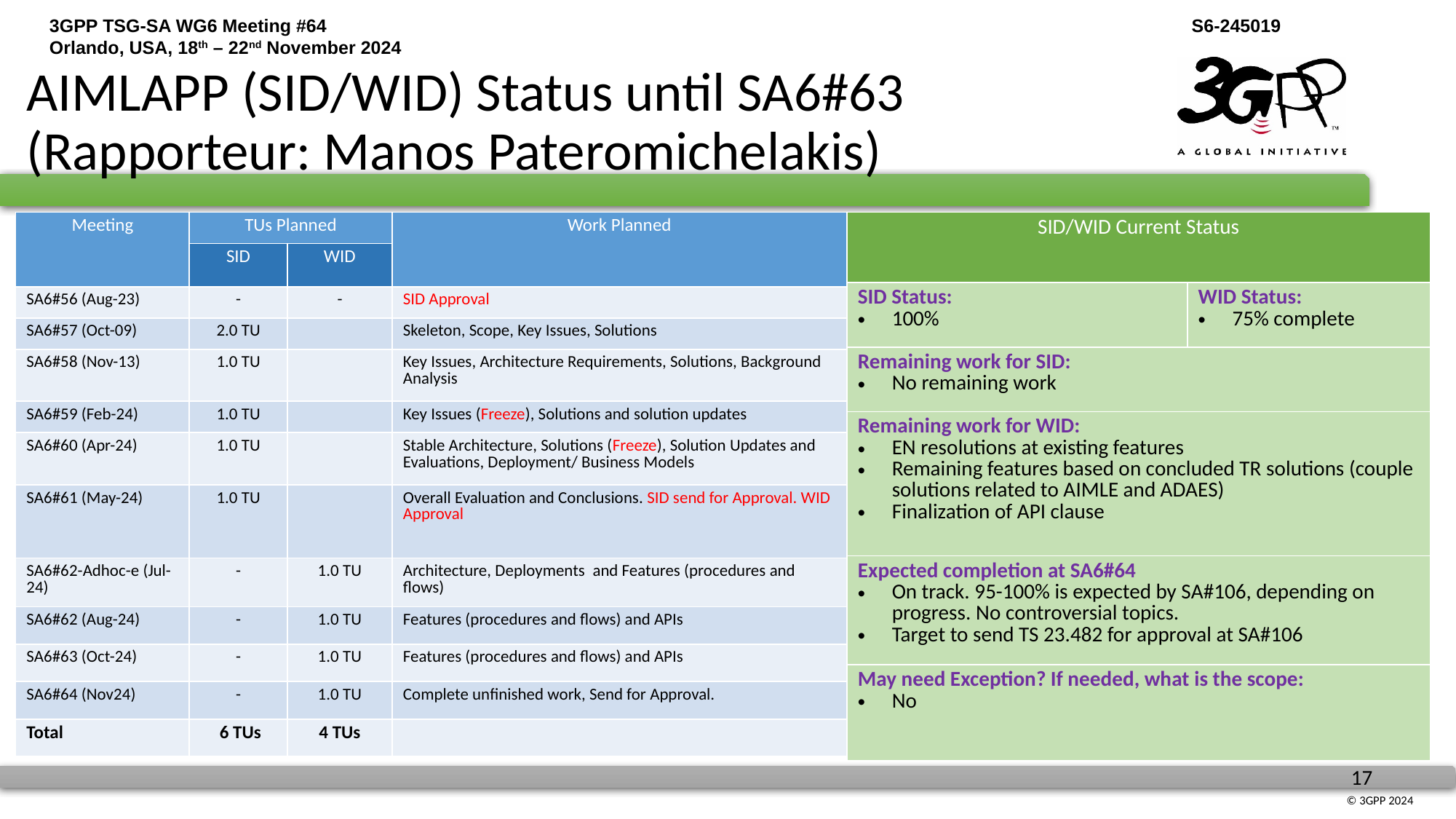

# AIMLAPP (SID/WID) Status until SA6#63 (Rapporteur: Manos Pateromichelakis)
| Meeting | TUs Planned |  | Work Planned |
| --- | --- | --- | --- |
|  | SID | WID |  |
| SA6#56 (Aug-23) | - | - | SID Approval |
| SA6#57 (Oct-09) | 2.0 TU |  | Skeleton, Scope, Key Issues, Solutions |
| SA6#58 (Nov-13) | 1.0 TU |  | Key Issues, Architecture Requirements, Solutions, Background Analysis |
| SA6#59 (Feb-24) | 1.0 TU |  | Key Issues (Freeze), Solutions and solution updates |
| SA6#60 (Apr-24) | 1.0 TU |  | Stable Architecture, Solutions (Freeze), Solution Updates and Evaluations, Deployment/ Business Models |
| SA6#61 (May-24) | 1.0 TU |  | Overall Evaluation and Conclusions. SID send for Approval. WID Approval |
| SA6#62-Adhoc-e (Jul-24) | - | 1.0 TU | Architecture, Deployments and Features (procedures and flows) |
| SA6#62 (Aug-24) | - | 1.0 TU | Features (procedures and flows) and APIs |
| SA6#63 (Oct-24) | - | 1.0 TU | Features (procedures and flows) and APIs |
| SA6#64 (Nov24) | - | 1.0 TU | Complete unfinished work, Send for Approval. |
| Total | 6 TUs | 4 TUs |  |
| SID/WID Current Status |  |
| --- | --- |
| SID Status: 100% | WID Status: 75% complete |
| Remaining work for SID: No remaining work |  |
| Remaining work for WID: EN resolutions at existing features Remaining features based on concluded TR solutions (couple solutions related to AIMLE and ADAES) Finalization of API clause |  |
| Expected completion at SA6#64 On track. 95-100% is expected by SA#106, depending on progress. No controversial topics. Target to send TS 23.482 for approval at SA#106 |  |
| May need Exception? If needed, what is the scope: No |  |